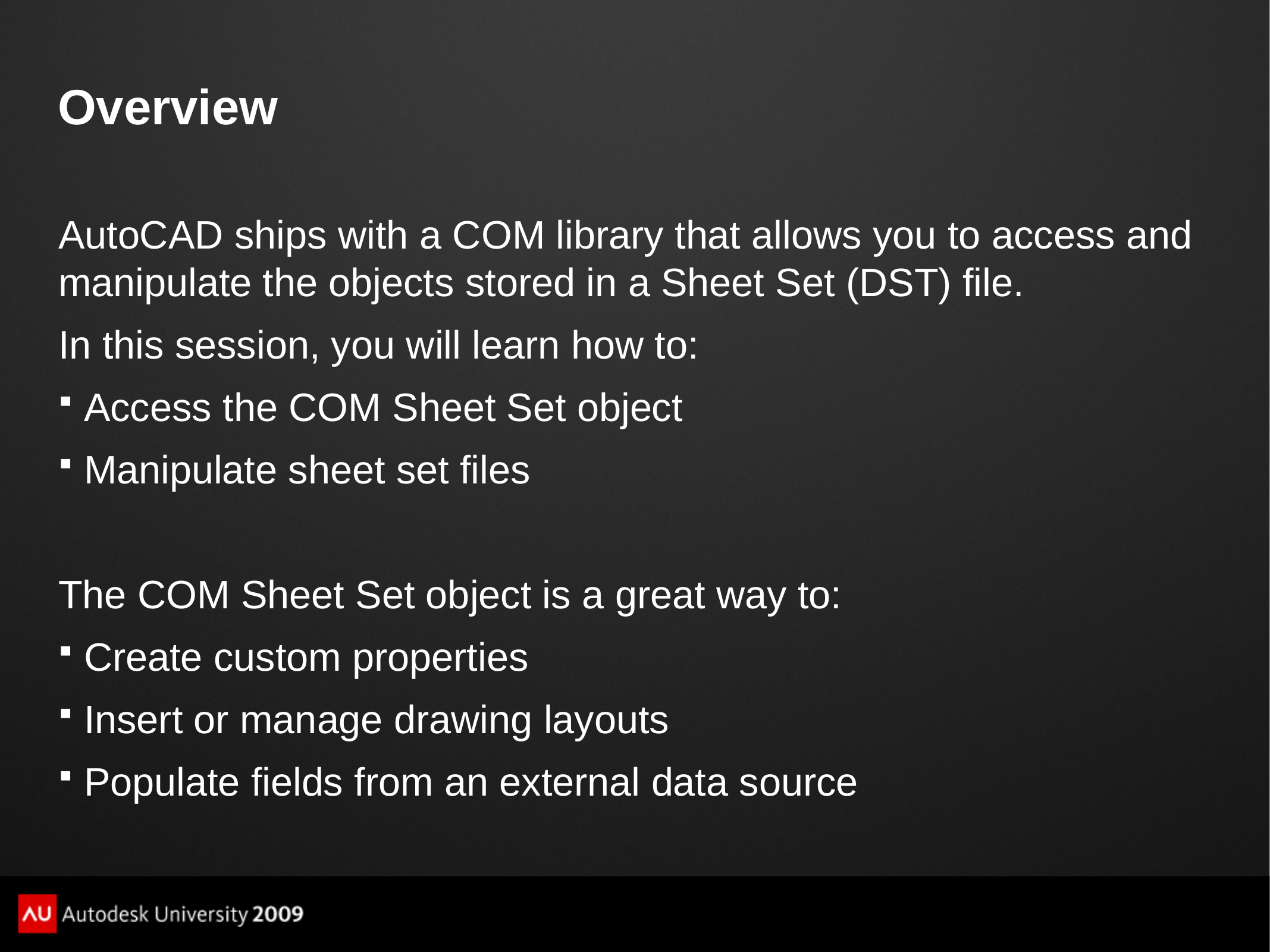

# Overview
AutoCAD ships with a COM library that allows you to access and manipulate the objects stored in a Sheet Set (DST) file.
In this session, you will learn how to:
 Access the COM Sheet Set object
 Manipulate sheet set files

The COM Sheet Set object is a great way to:
 Create custom properties
 Insert or manage drawing layouts
 Populate fields from an external data source